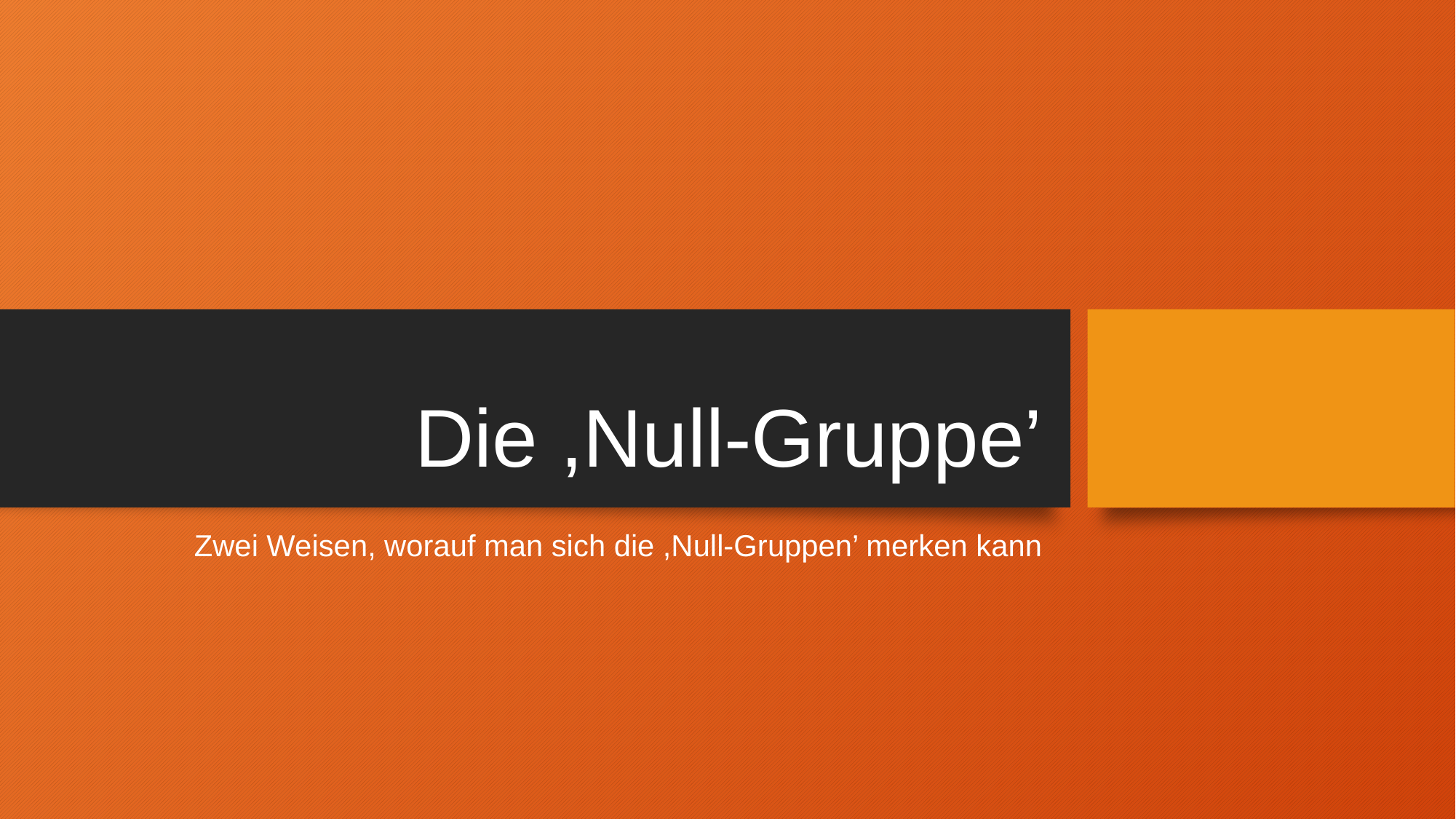

# Die ,Null-Gruppe’
Zwei Weisen, worauf man sich die ,Null-Gruppen’ merken kann